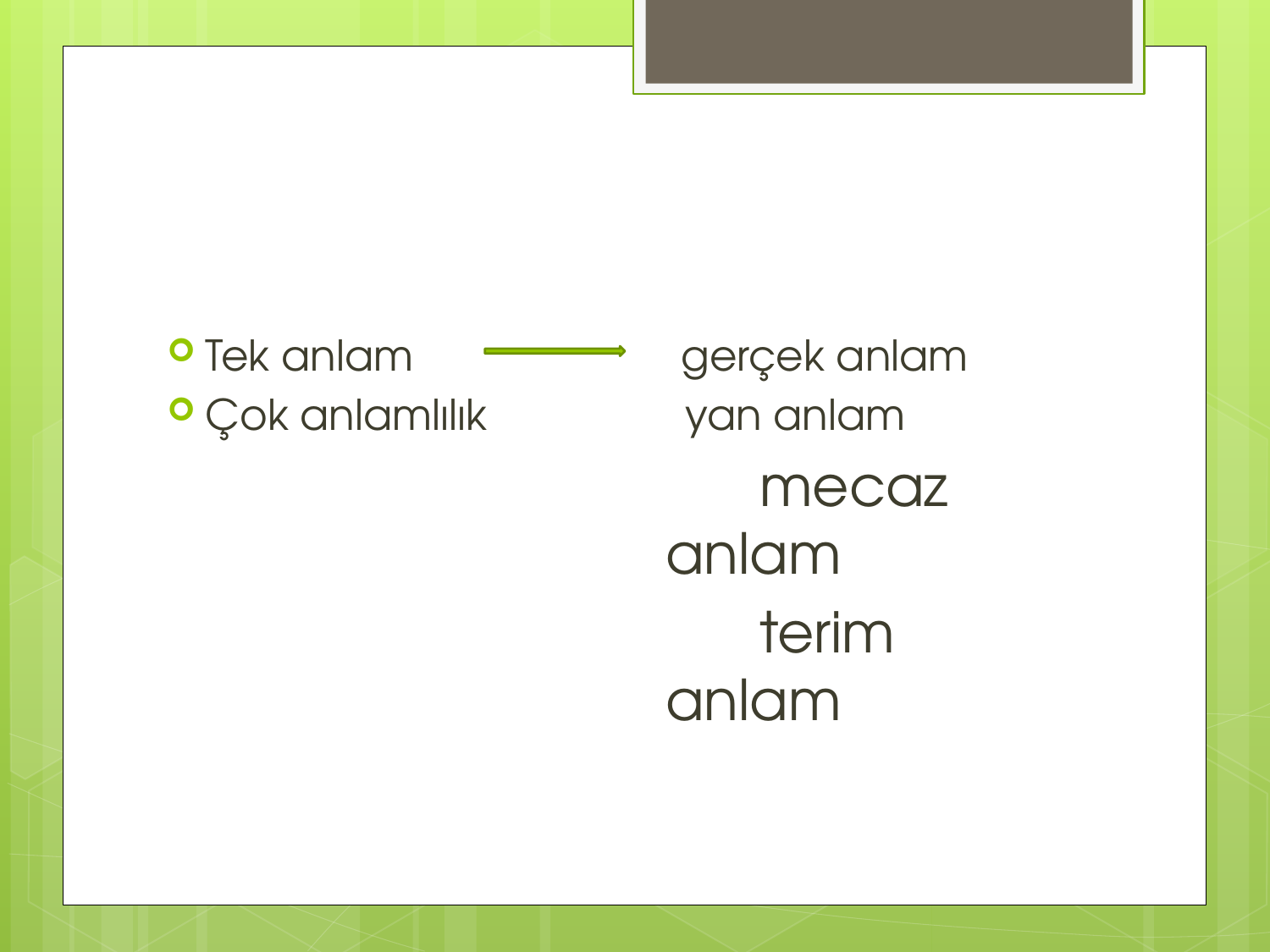

#
Tek anlam                       gerçek anlam
Çok anlamlılık                 yan anlam
      mecaz anlam
      terim anlam